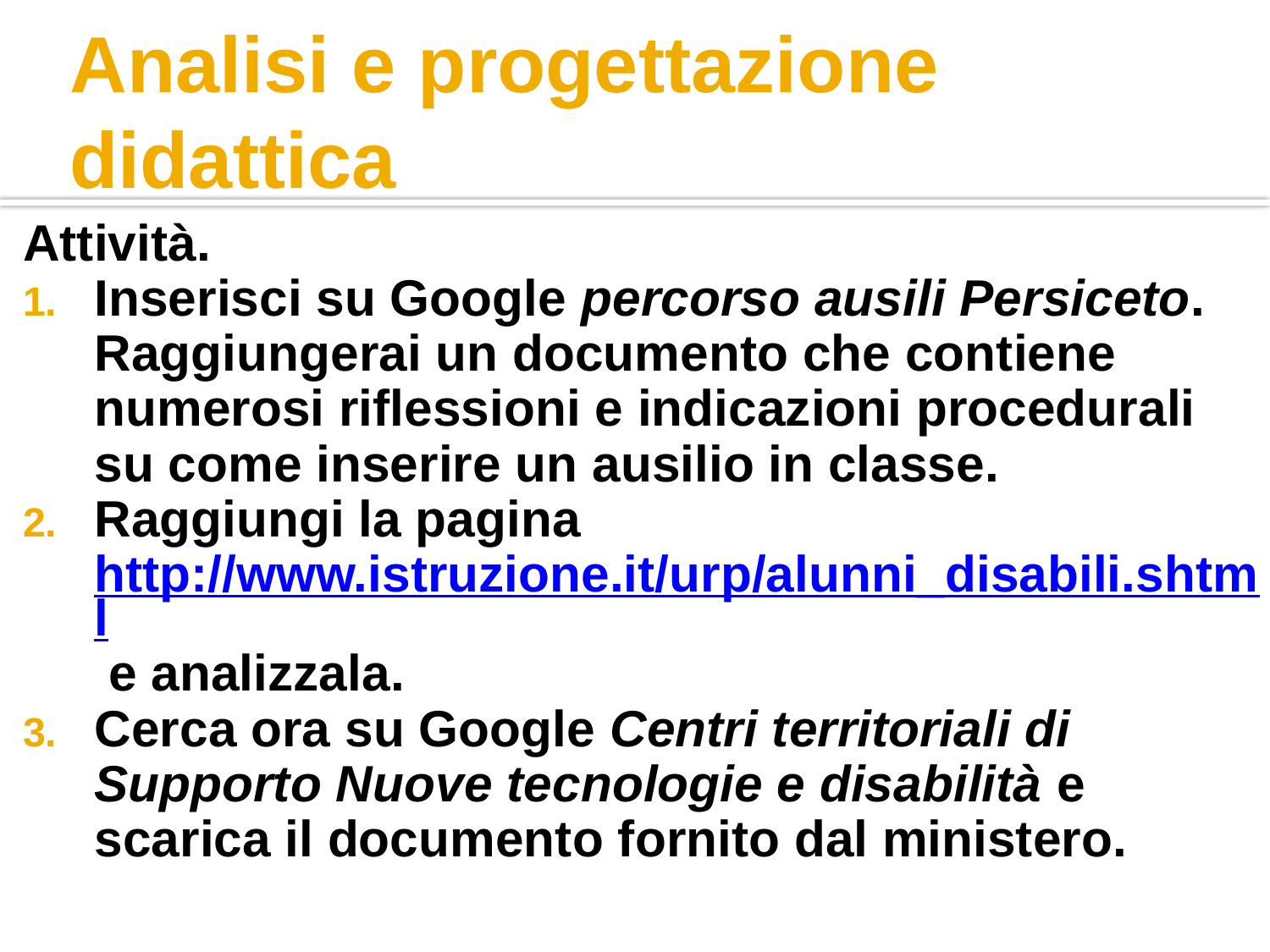

# Analisi e progettazione didattica
Attività.
Inserisci su Google percorso ausili Persiceto. Raggiungerai un documento che contiene numerosi riflessioni e indicazioni procedurali su come inserire un ausilio in classe.
Raggiungi la pagina http://www.istruzione.it/urp/alunni_disabili.shtml e analizzala.
Cerca ora su Google Centri territoriali di Supporto Nuove tecnologie e disabilità e scarica il documento fornito dal ministero.